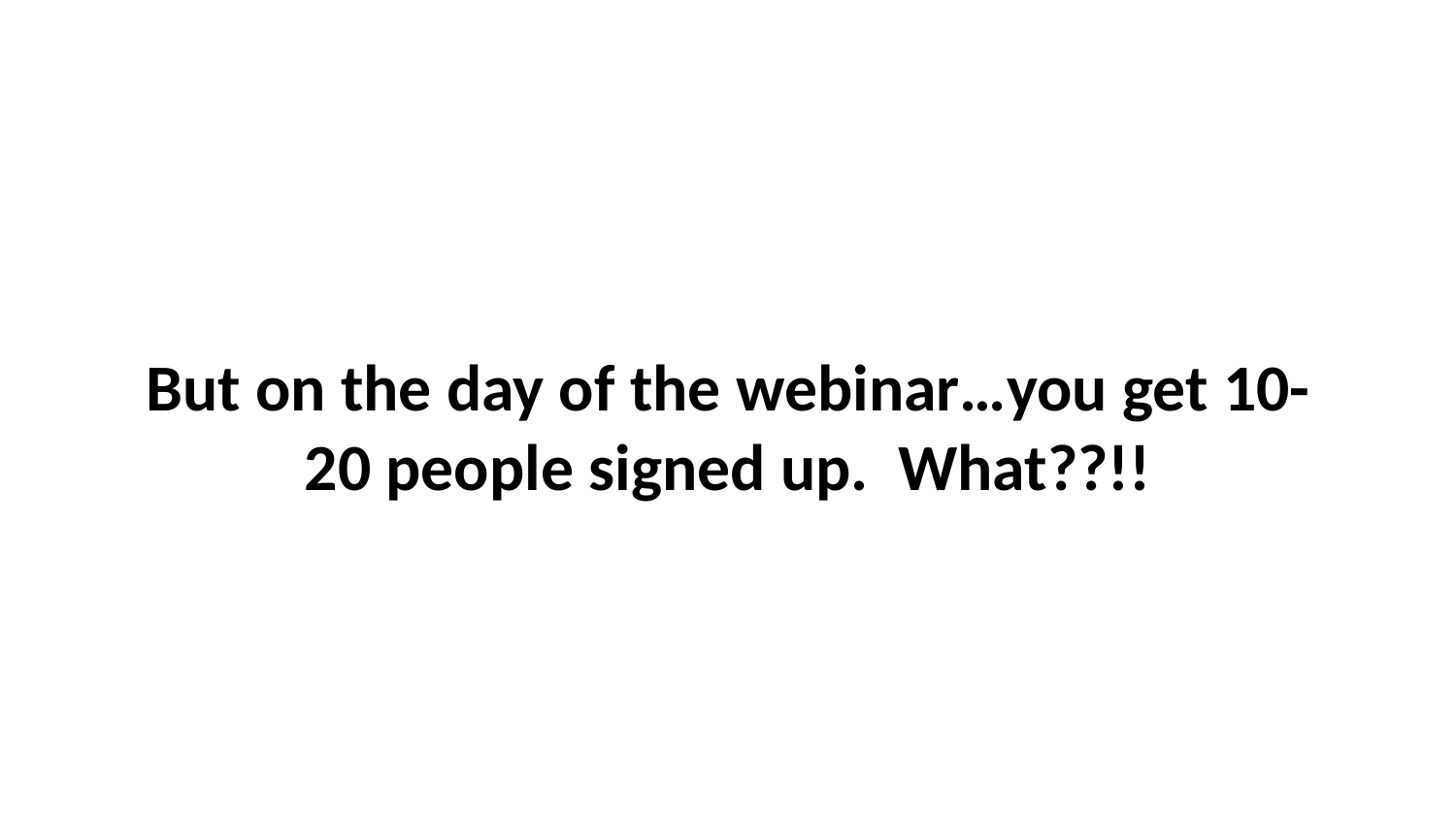

# But on the day of the webinar…you get 10-20 people signed up.  What??!!